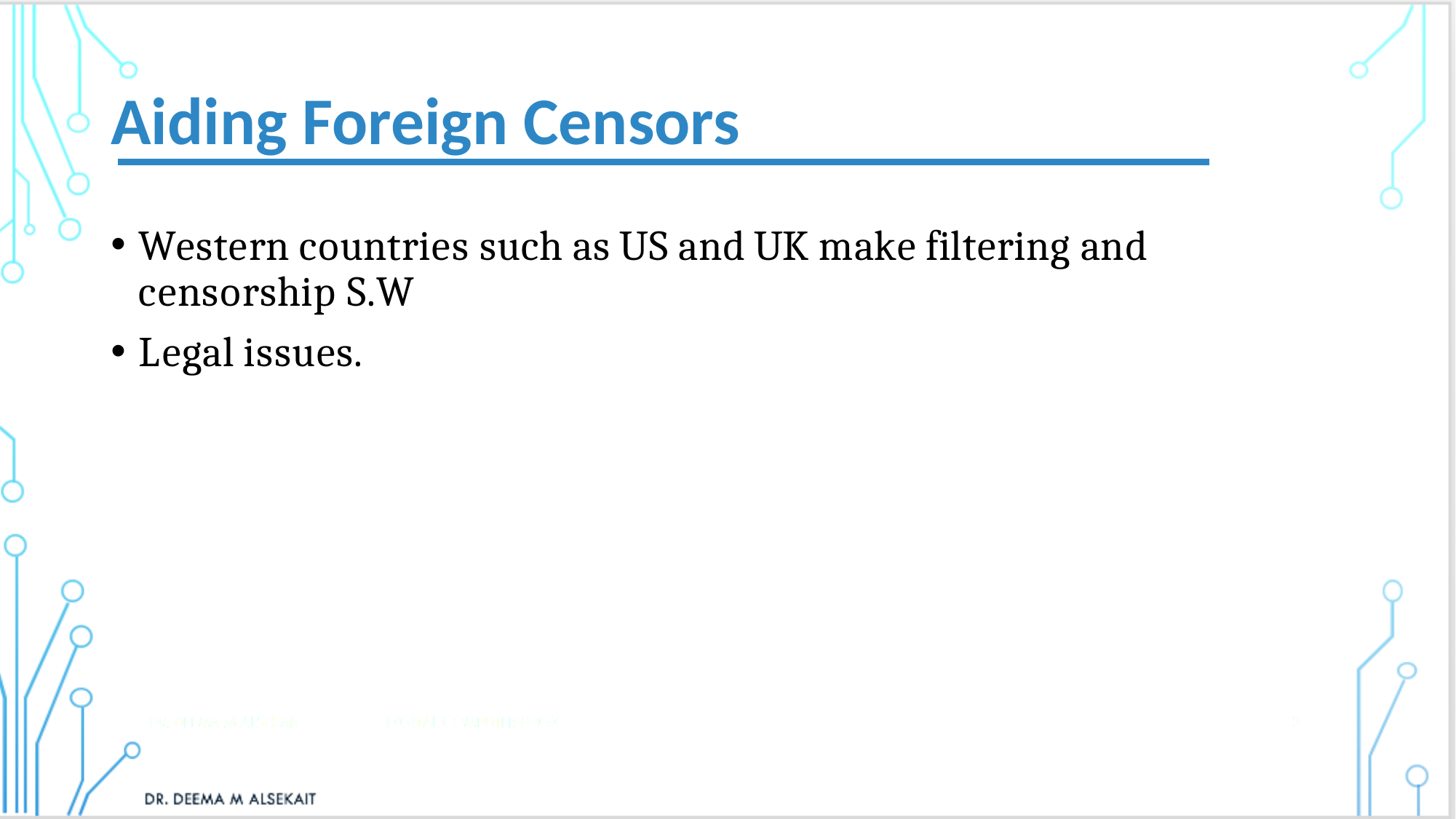

# Aiding Foreign Censors
Western countries such as US and UK make filtering and censorship S.W
Legal issues.